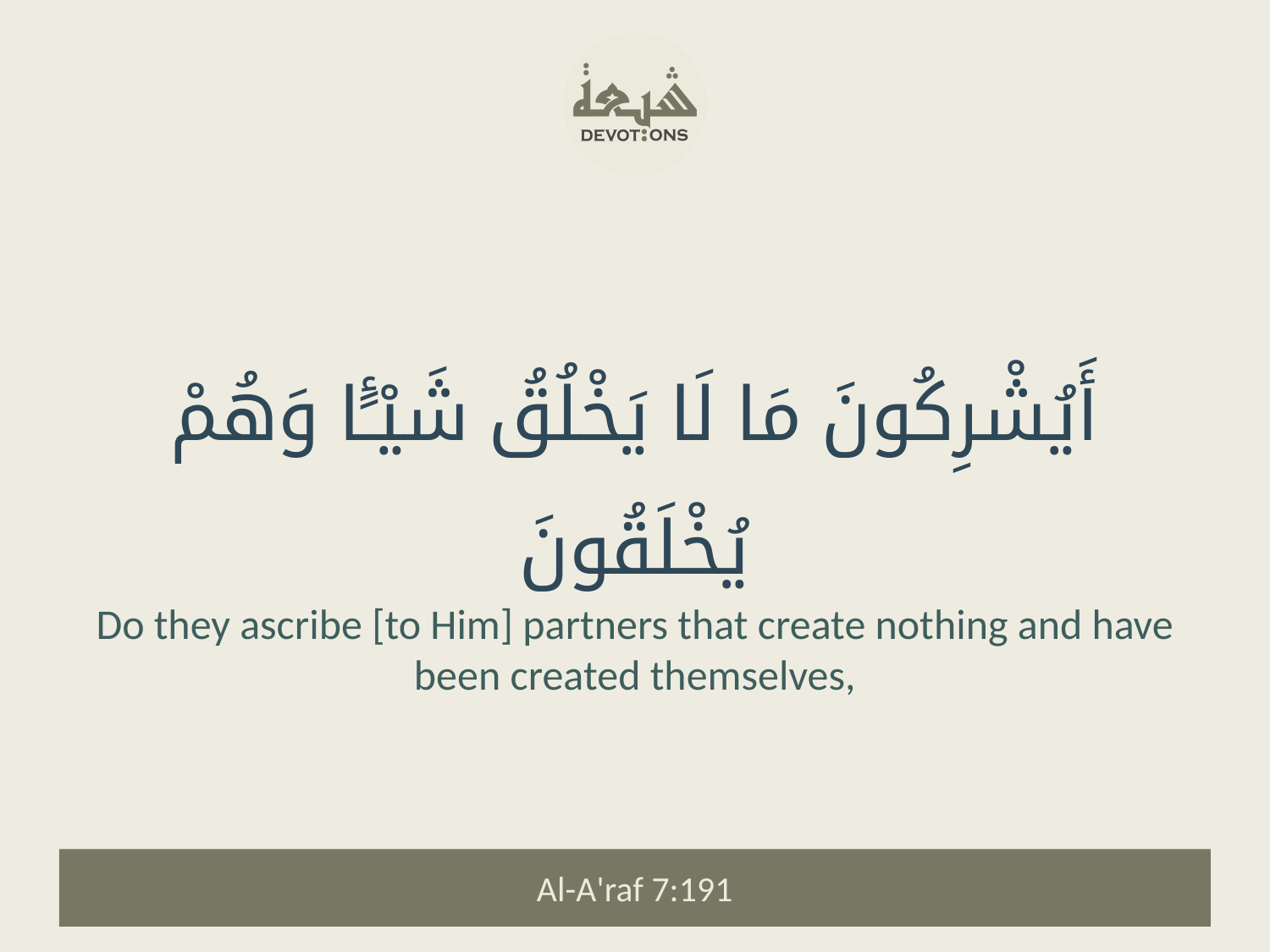

أَيُشْرِكُونَ مَا لَا يَخْلُقُ شَيْـًٔا وَهُمْ يُخْلَقُونَ
Do they ascribe [to Him] partners that create nothing and have been created themselves,
Al-A'raf 7:191